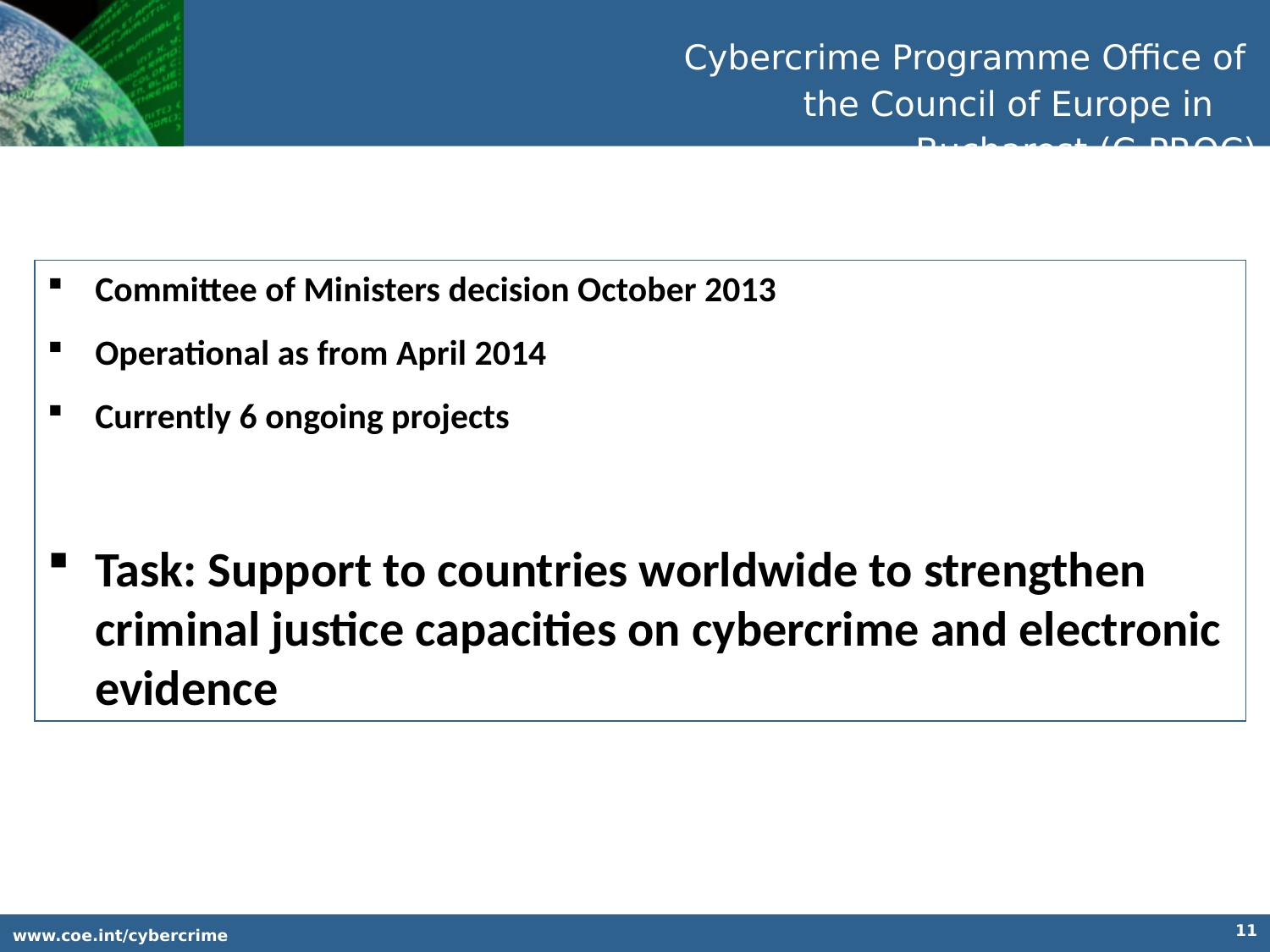

Cybercrime Programme Office of
the Council of Europe in
Bucharest (C-PROC)

Committee of Ministers decision October 2013
Operational as from April 2014
Currently 6 ongoing projects

Task: Support to countries worldwide to strengthen criminal justice capacities on cybercrime and electronic evidence
11